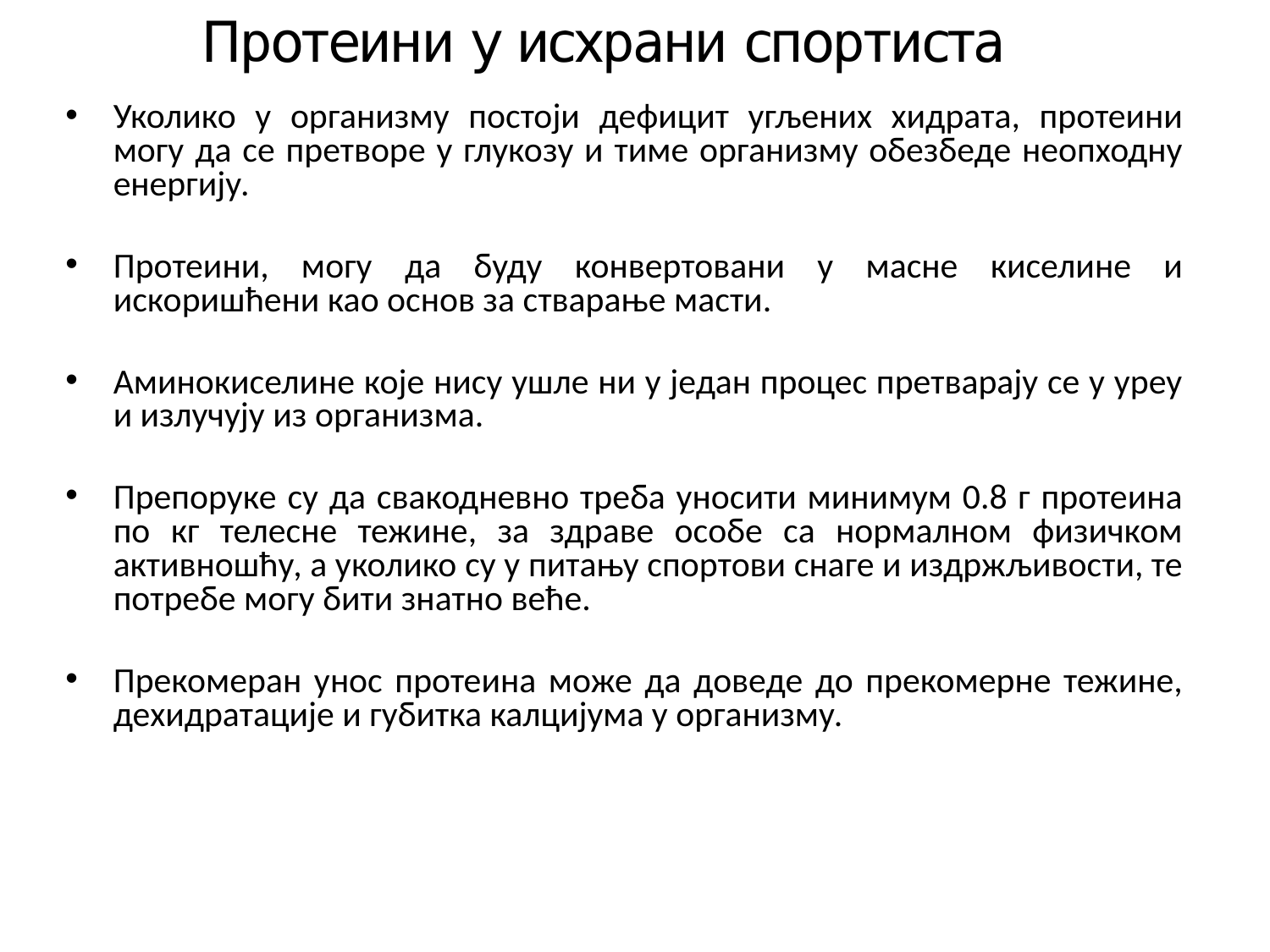

Протеини у исхрани спортиста
Уколико у организму постоји дефицит угљених хидрата, протеини могу да се претворе у глукозу и тиме организму обезбеде неопходну енергију.

Протеини, могу да буду конвертовани у масне киселине и искоришћени као основ за стварање масти.

Аминокиселине које нису ушле ни у један процес претварају се у уреу и излучују из организма.

Препоруке су да свакодневно треба уносити минимум 0.8 г протеина по кг телесне тежине, за здраве особе са нормалном физичком активношћу, а уколико су у питању спортови снаге и издржљивости, те потребе могу бити знатно веће.

Прекомеран унос протеина може да доведе до прекомерне тежине, дехидратације и губитка калцијума у организму.